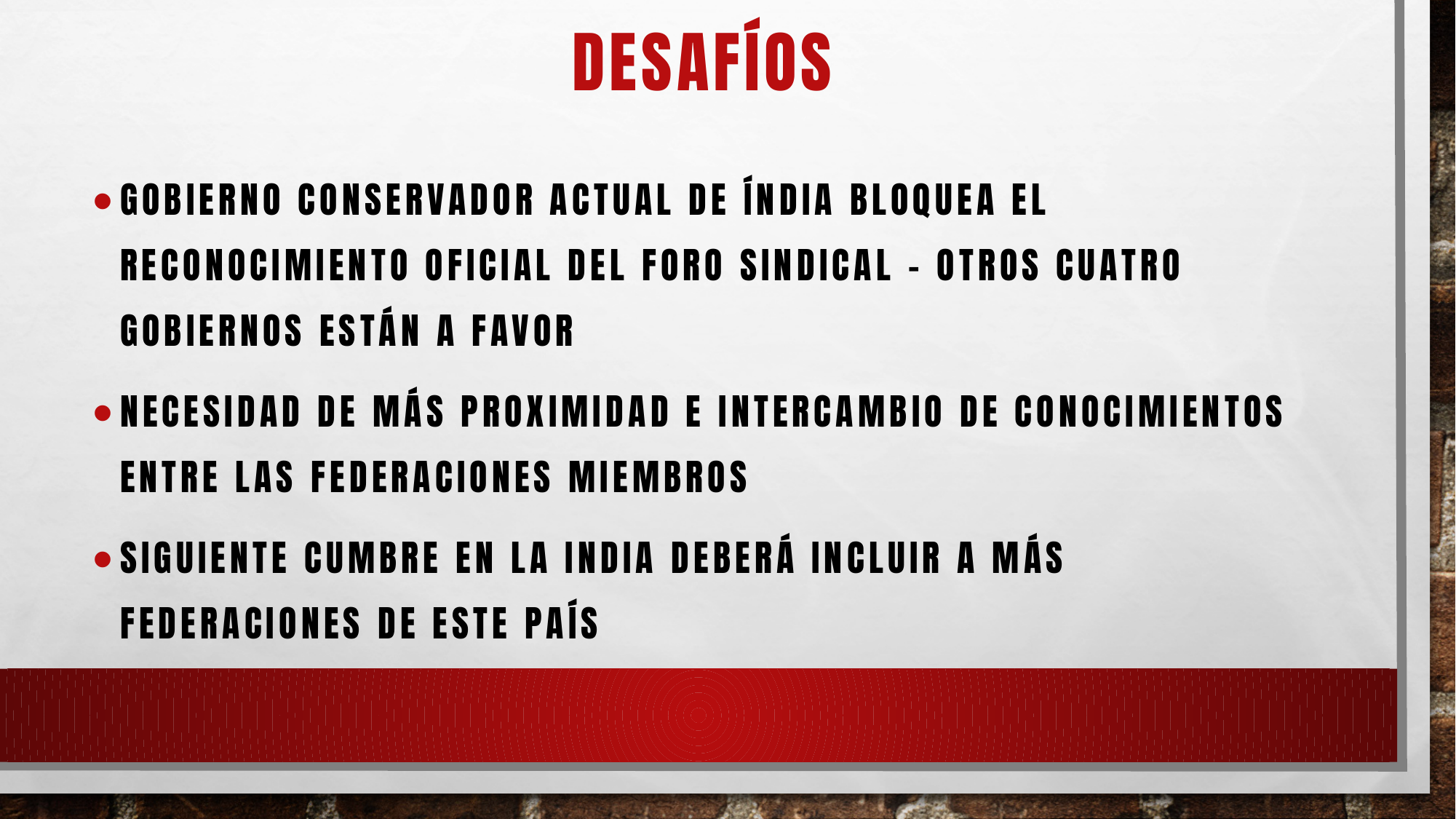

# DESAFÍOS
gobierno conservador Actual DE ÍNDIA bloquea EL RECONOCIMIENTO OFICIAL DEL Foro Sindical - Otros cuatro gobiernos están A favor
necesidad de MÁS PROXIMIDAD E intercambio de conocimientos entre las federaciones miembros
Siguiente cumbre en la India DEBERÁ incluir A MÁS federaciones DE ESTE PAÍS